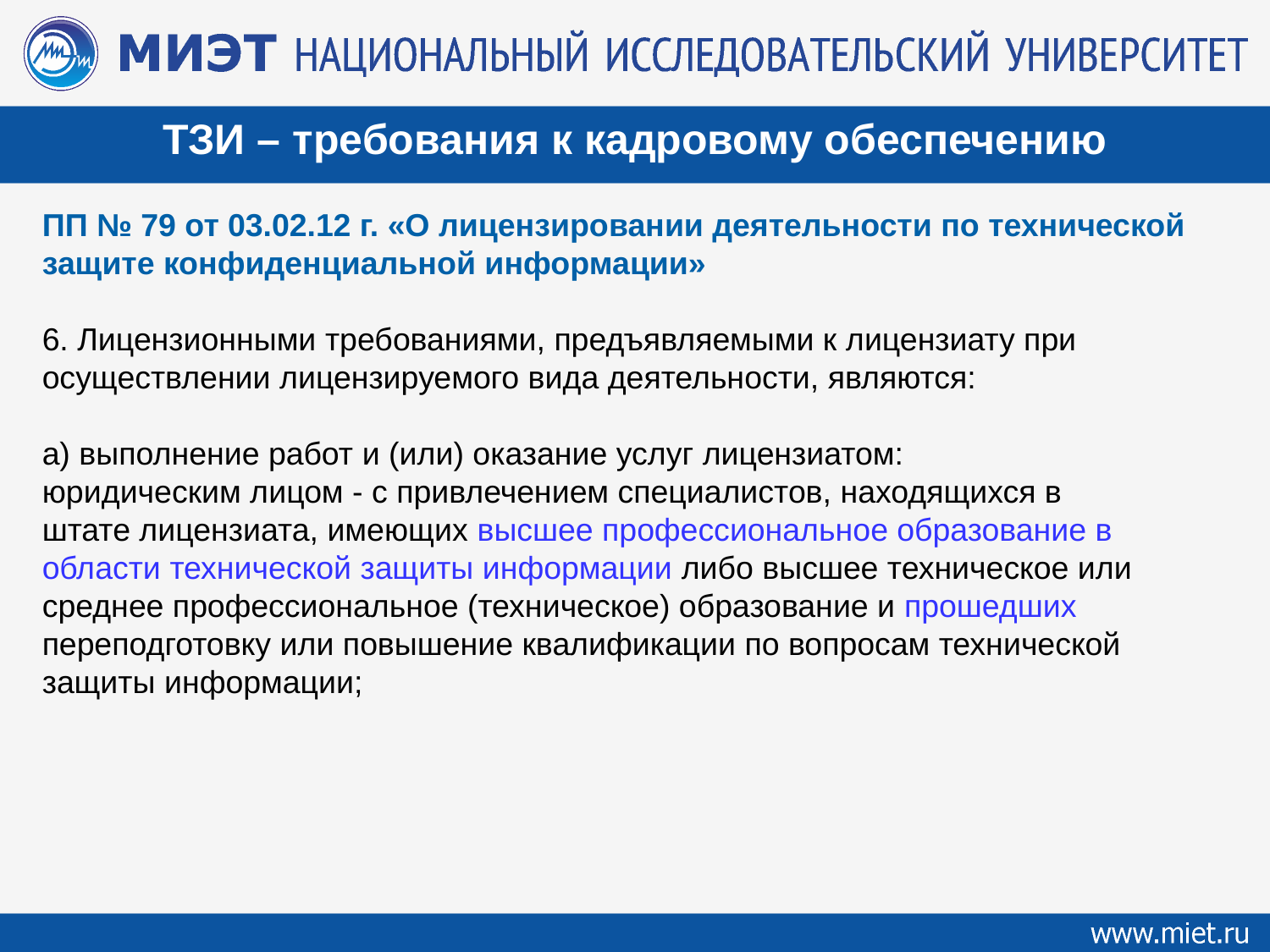

ТЗИ – требования к кадровому обеспечению
ПП № 79 от 03.02.12 г. «О лицензировании деятельности по технической защите конфиденциальной информации»

6. Лицензионными требованиями, предъявляемыми к лицензиату при
осуществлении лицензируемого вида деятельности, являются:

а) выполнение работ и (или) оказание услуг лицензиатом:
юридическим лицом - с привлечением специалистов, находящихся в
штате лицензиата, имеющих высшее профессиональное образование в
области технической защиты информации либо высшее техническое или
среднее профессиональное (техническое) образование и прошедших
переподготовку или повышение квалификации по вопросам технической
защиты информации;